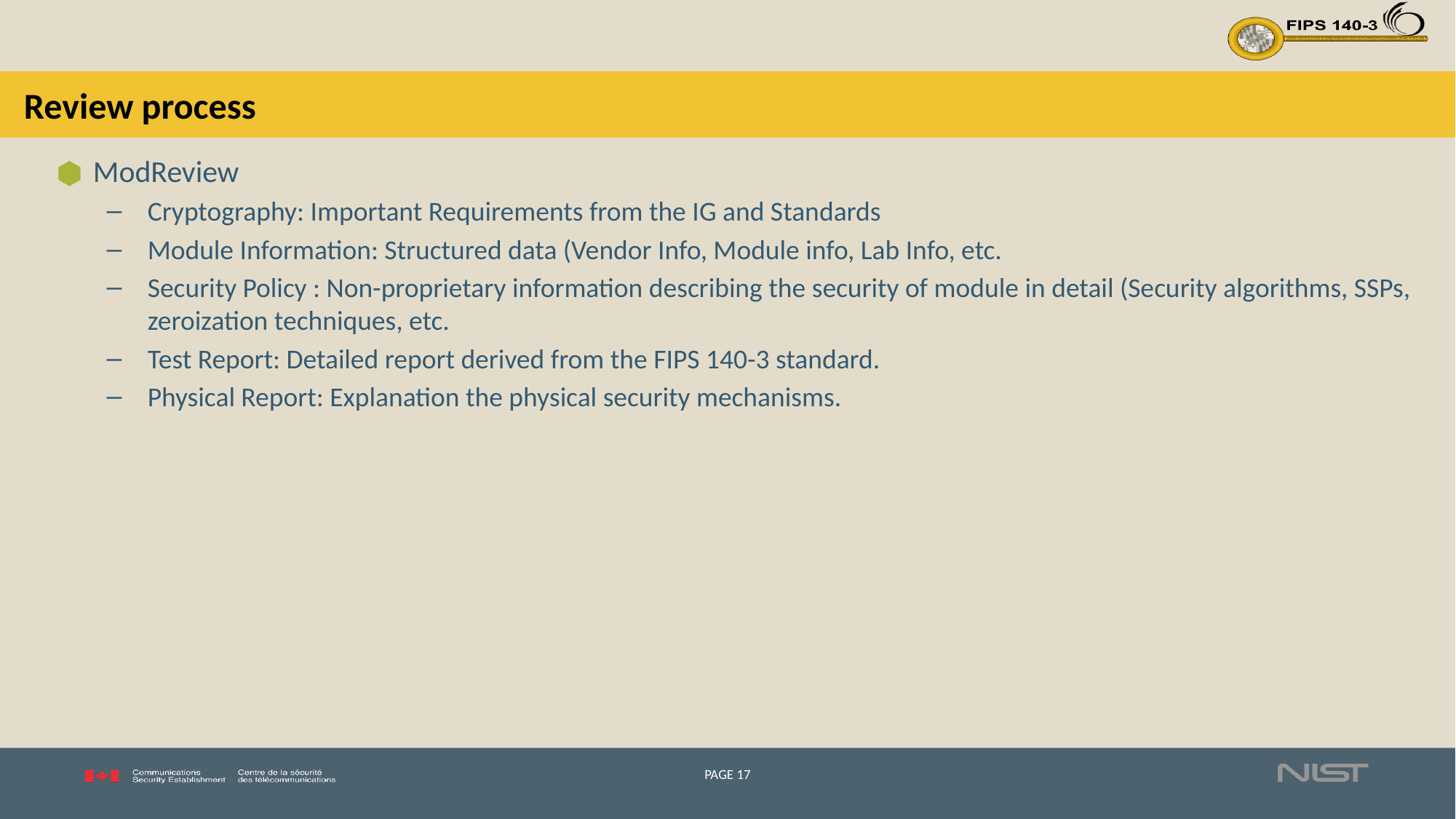

# Review process
ModReview
Cryptography: Important Requirements from the IG and Standards
Module Information: Structured data (Vendor Info, Module info, Lab Info, etc.
Security Policy : Non-proprietary information describing the security of module in detail (Security algorithms, SSPs, zeroization techniques, etc.
Test Report: Detailed report derived from the FIPS 140-3 standard.
Physical Report: Explanation the physical security mechanisms.